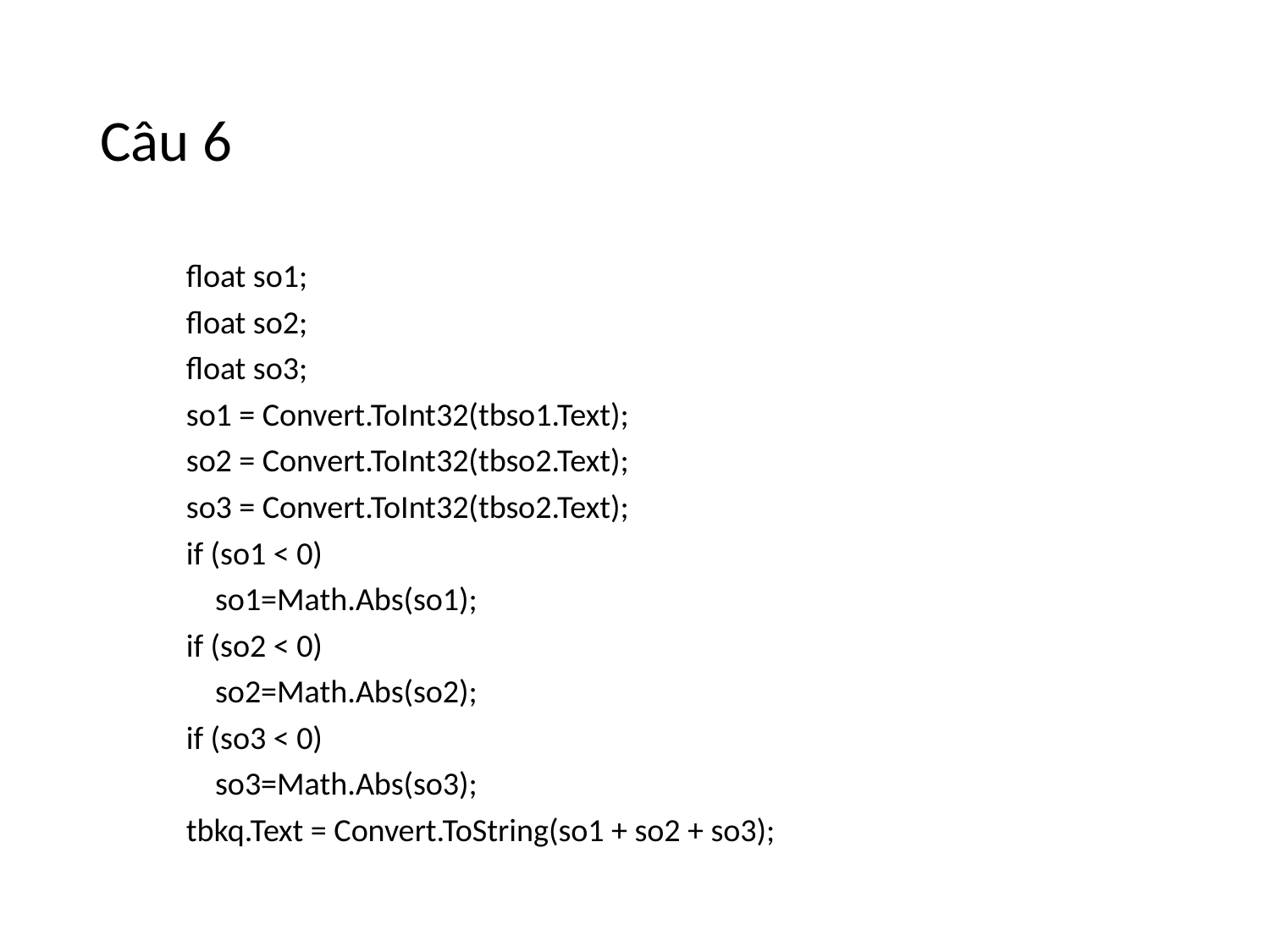

# Câu 6
            float so1;
            float so2;
            float so3;
            so1 = Convert.ToInt32(tbso1.Text);
            so2 = Convert.ToInt32(tbso2.Text);
            so3 = Convert.ToInt32(tbso2.Text);
            if (so1 < 0)
                so1=Math.Abs(so1);
            if (so2 < 0)
                so2=Math.Abs(so2);
            if (so3 < 0)
                so3=Math.Abs(so3);
            tbkq.Text = Convert.ToString(so1 + so2 + so3);